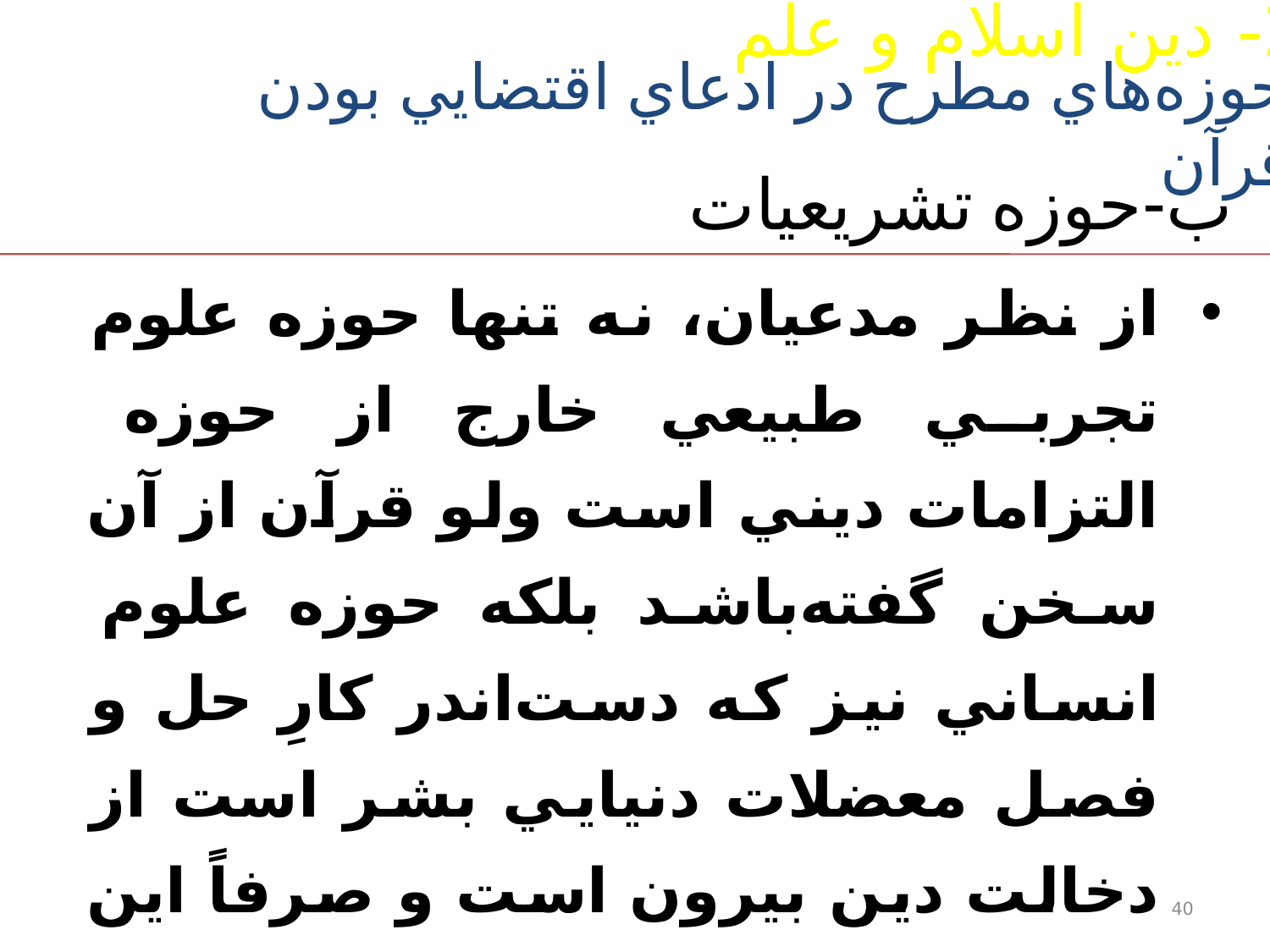

2- دین اسلام و علم
حوزه‌هاي مطرح در ادعاي اقتضايي بودن قرآن
# ب-حوزه تشريعيات
از نظر مدعيان، نه تنها حوزه علوم تجربي طبيعي خارج از حوزه التزامات ديني است ولو قرآن از آن سخن گفته‌باشد بلكه حوزه علوم انساني نيز كه دست‌اندر كارِ حل و فصل معضلات دنيايي بشر است از دخالت دين بيرون است و صرفاً اين مسئوليت حل و فصل معضلات بر عهده عقل و تجربه است.

40